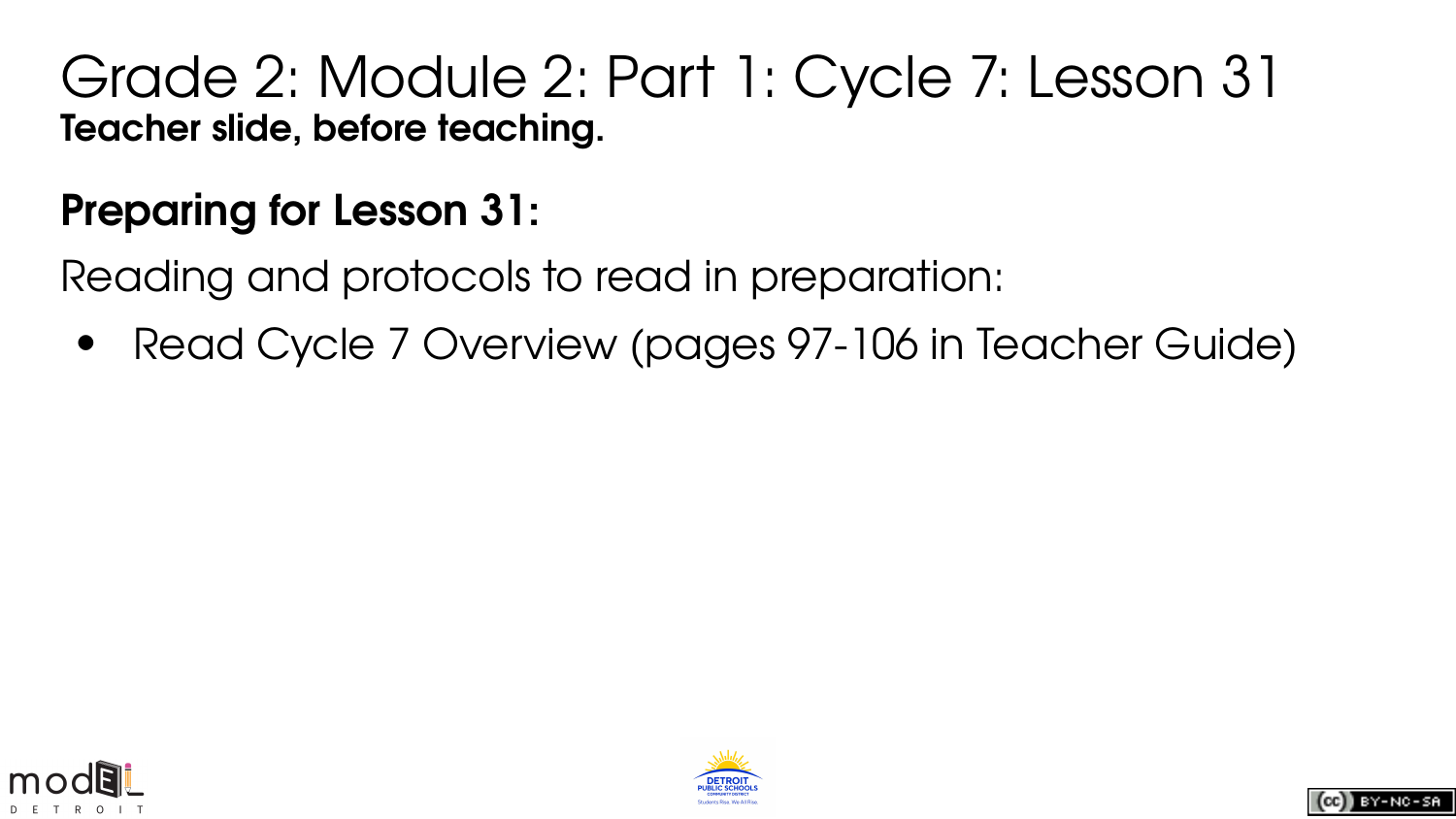

# Grade 2: Module 2: Part 1: Cycle 7: Lesson 31
Teacher slide, before teaching.
Preparing for Lesson 31:
Reading and protocols to read in preparation:
Read Cycle 7 Overview (pages 97-106 in Teacher Guide)